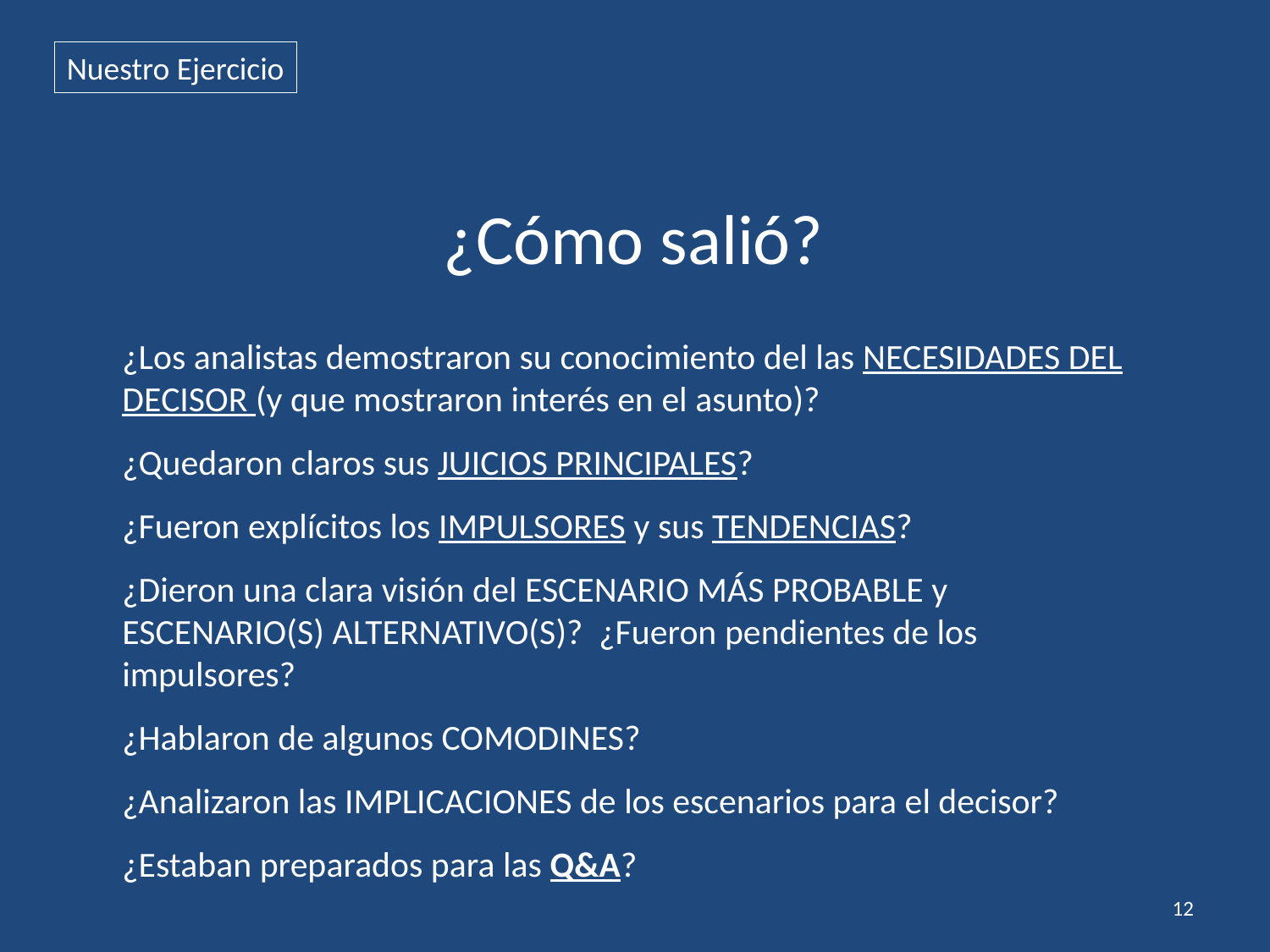

Nuestro Ejercicio
¿Cómo salió?
.

¿Los analistas demostraron su conocimiento del las NECESIDADES DEL DECISOR (y que mostraron interés en el asunto)?
¿Quedaron claros sus JUICIOS PRINCIPALES?
¿Fueron explícitos los IMPULSORES y sus TENDENCIAS?
¿Dieron una clara visión del ESCENARIO MÁS PROBABLE y ESCENARIO(S) ALTERNATIVO(S)?  ¿Fueron pendientes de los impulsores?
¿Hablaron de algunos COMODINES?
¿Analizaron las IMPLICACIONES de los escenarios para el decisor?
¿Estaban preparados para las Q&A?
12